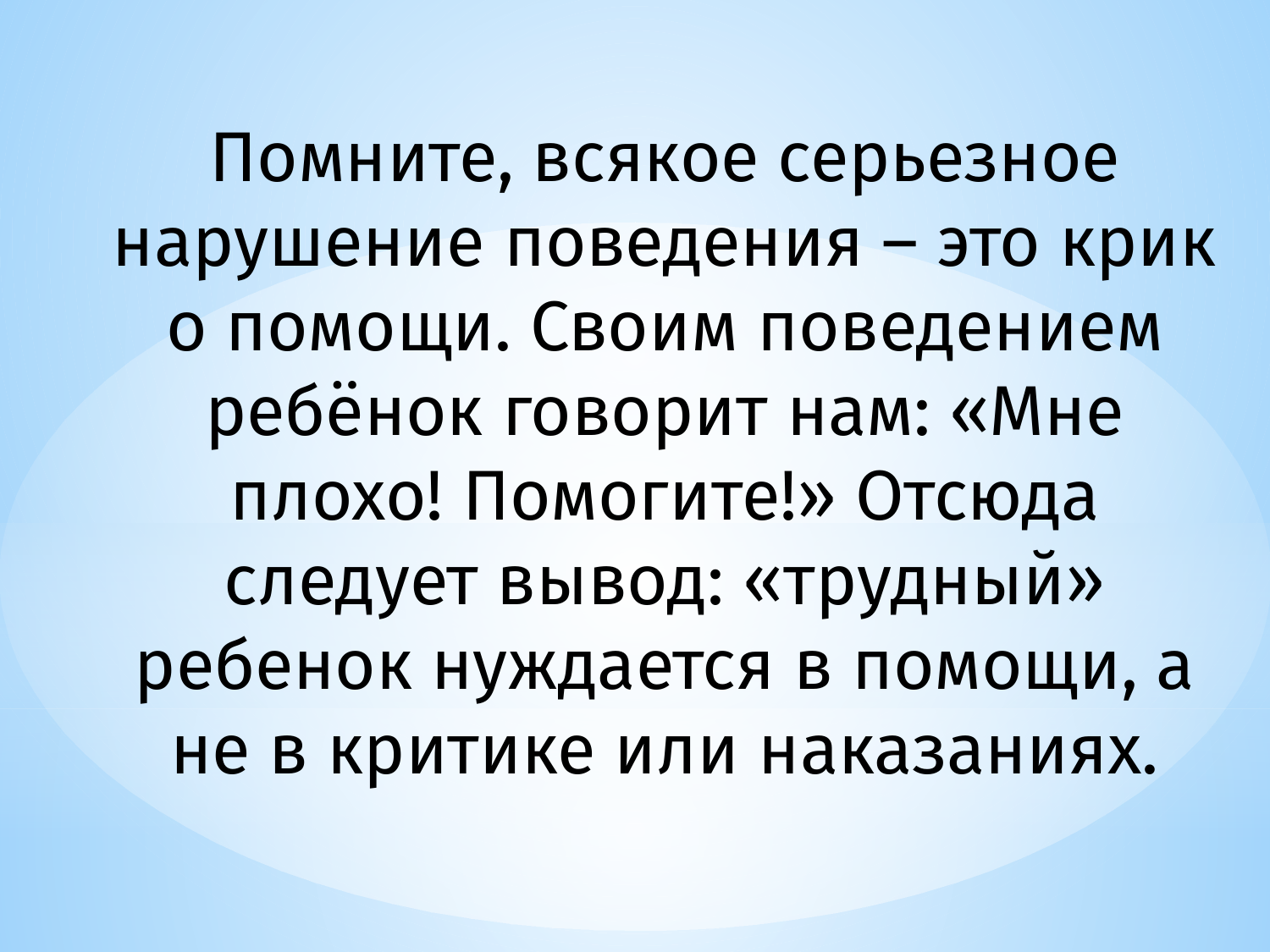

Помните, всякое серьезное нарушение поведения – это крик о помощи. Своим поведением ребёнок говорит нам: «Мне плохо! Помогите!» Отсюда следует вывод: «трудный» ребенок нуждается в помощи, а не в критике или наказаниях.